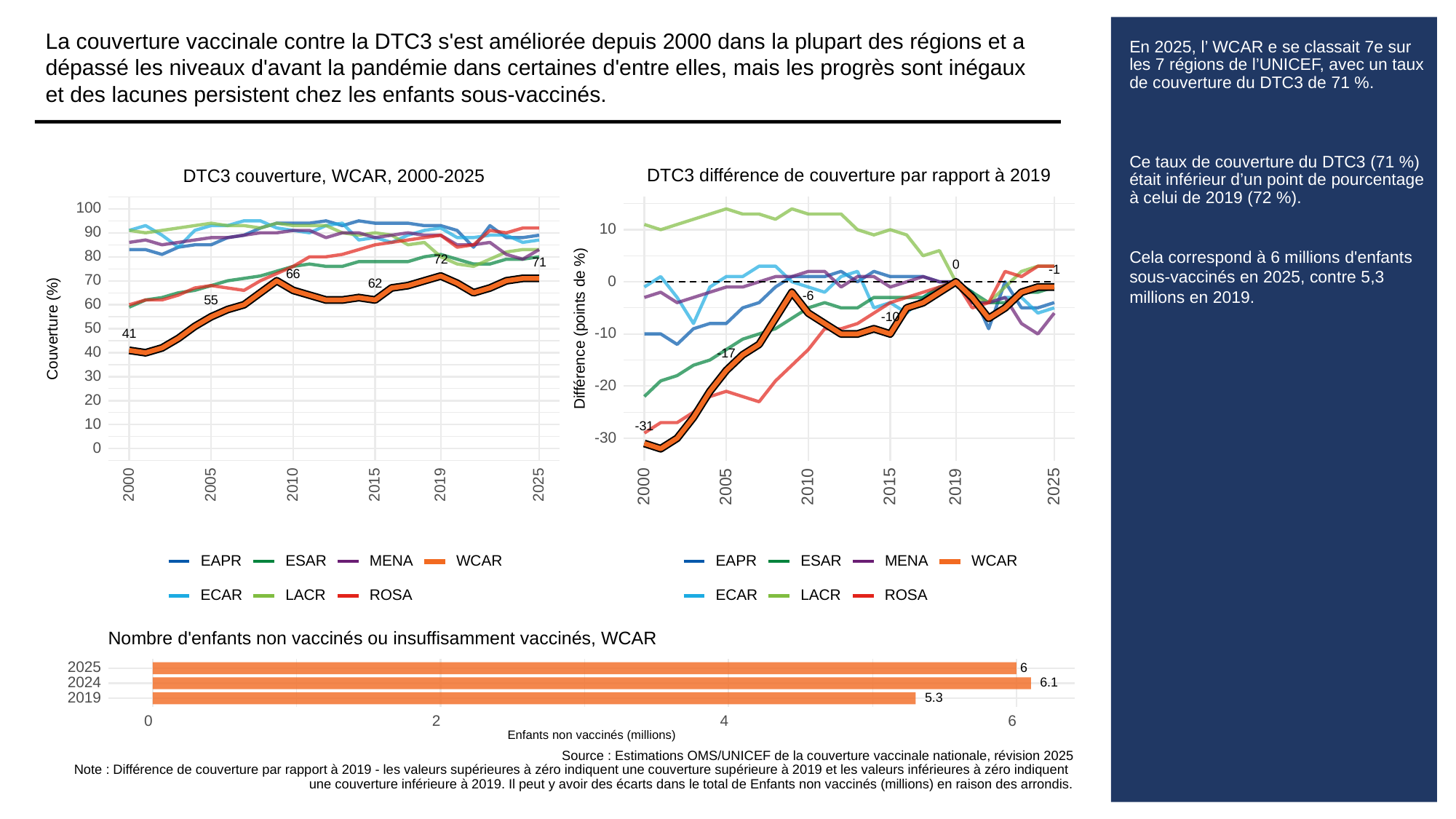

La couverture vaccinale contre la DTC3 s'est améliorée depuis 2000 dans la plupart des régions et a dépassé les niveaux d'avant la pandémie dans certaines d'entre elles, mais les progrès sont inégaux et des lacunes persistent chez les enfants sous-vaccinés.
# En 2025, l’ WCAR e se classait 7e sur les 7 régions de l’UNICEF, avec un taux de couverture du DTC3 de 71 %.

Ce taux de couverture du DTC3 (71 %) était inférieur d’un point de pourcentage à celui de 2019 (72 %).

Cela correspond à 6 millions d'enfants sous-vaccinés en 2025, contre 5,3 millions en 2019.

DTC3 différence de couverture par rapport à 2019
DTC3 couverture, WCAR, 2000-2025

100

10
90

80

72

71
0
-1

66

70

0
62

-6

55
60

-10

Couverture (%)
Différence (points de %)
50
-10

41

40
-17

30

-20

20

10
-31

-30

0

2000
2005
2010
2015
2019
2025
2000
2005
2010
2015
2019
2025
ESAR
WCAR
ESAR
WCAR
EAPR
MENA
EAPR
MENA

ROSA
ROSA
ECAR
LACR
ECAR
LACR

Nombre d'enfants non vaccinés ou insuffisamment vaccinés, WCAR

2025
6

2024
6.1

2019
5.3

0
6
2
4
Enfants non vaccinés (millions)
Source : Estimations OMS/UNICEF de la couverture vaccinale nationale, révision 2025
Note : Différence de couverture par rapport à 2019 - les valeurs supérieures à zéro indiquent une couverture supérieure à 2019 et les valeurs inférieures à zéro indiquent
une couverture inférieure à 2019. Il peut y avoir des écarts dans le total de Enfants non vaccinés (millions) en raison des arrondis.